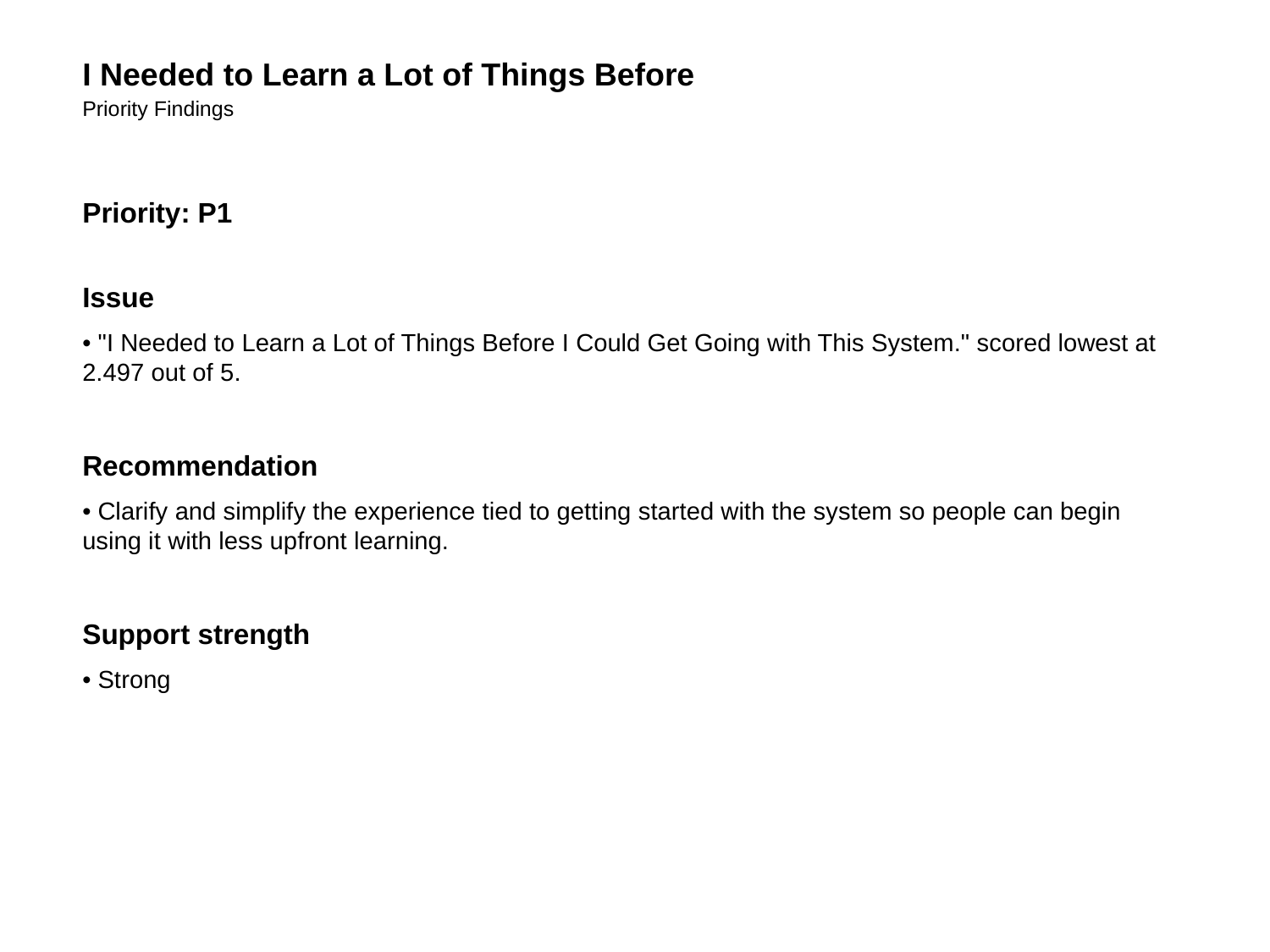

I Needed to Learn a Lot of Things Before
Priority Findings
Priority: P1

Issue
• "I Needed to Learn a Lot of Things Before I Could Get Going with This System." scored lowest at 2.497 out of 5.

Recommendation
• Clarify and simplify the experience tied to getting started with the system so people can begin using it with less upfront learning.

Support strength
• Strong